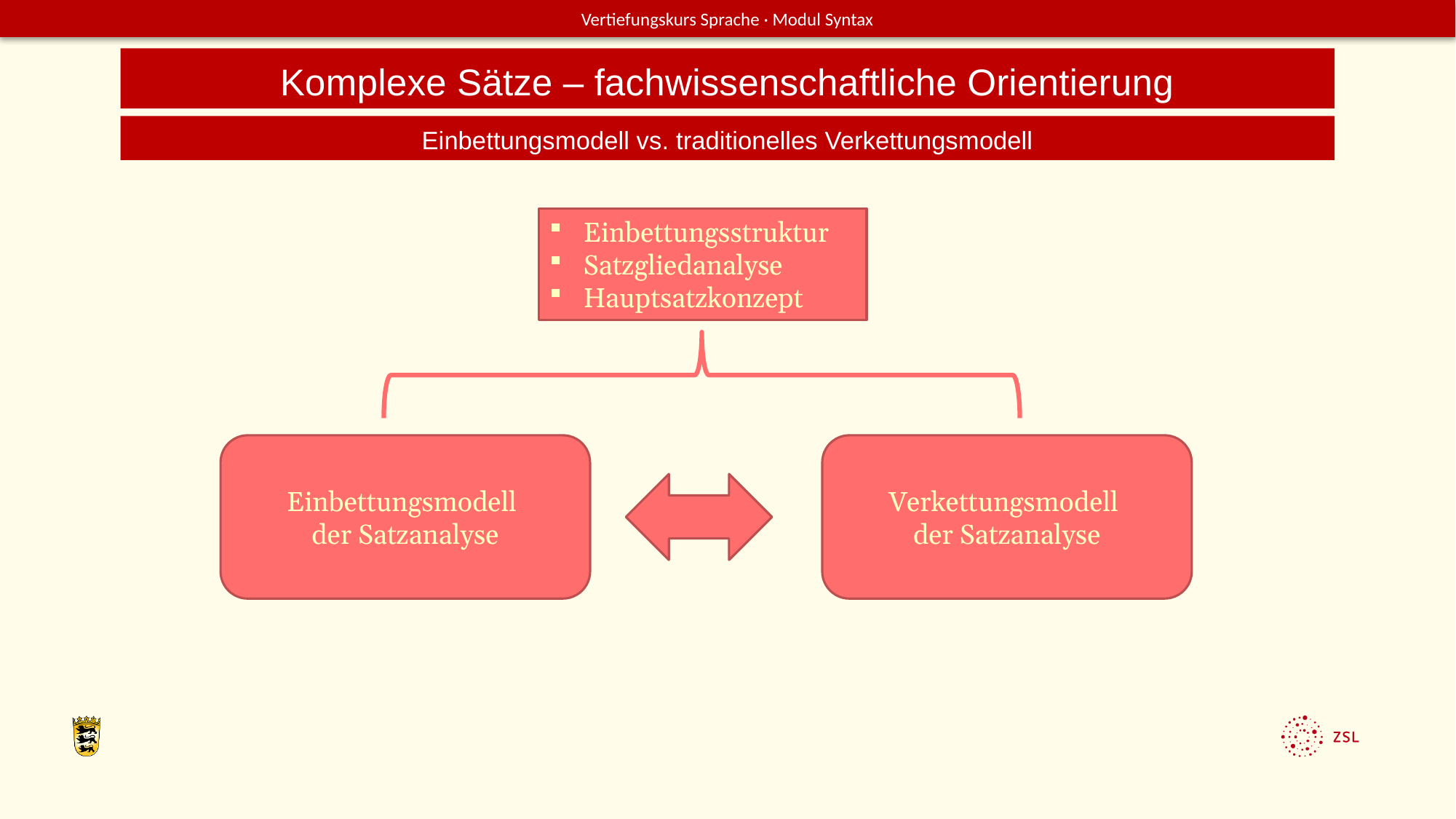

Komplexe Sätze – fachwissenschaftliche Orientierung

Einbettungsmodell vs. traditionelles Verkettungsmodell
Einbettungsstruktur
Satzgliedanalyse
Hauptsatzkonzept
Einbettungsmodell
der Satzanalyse
Verkettungsmodell
der Satzanalyse